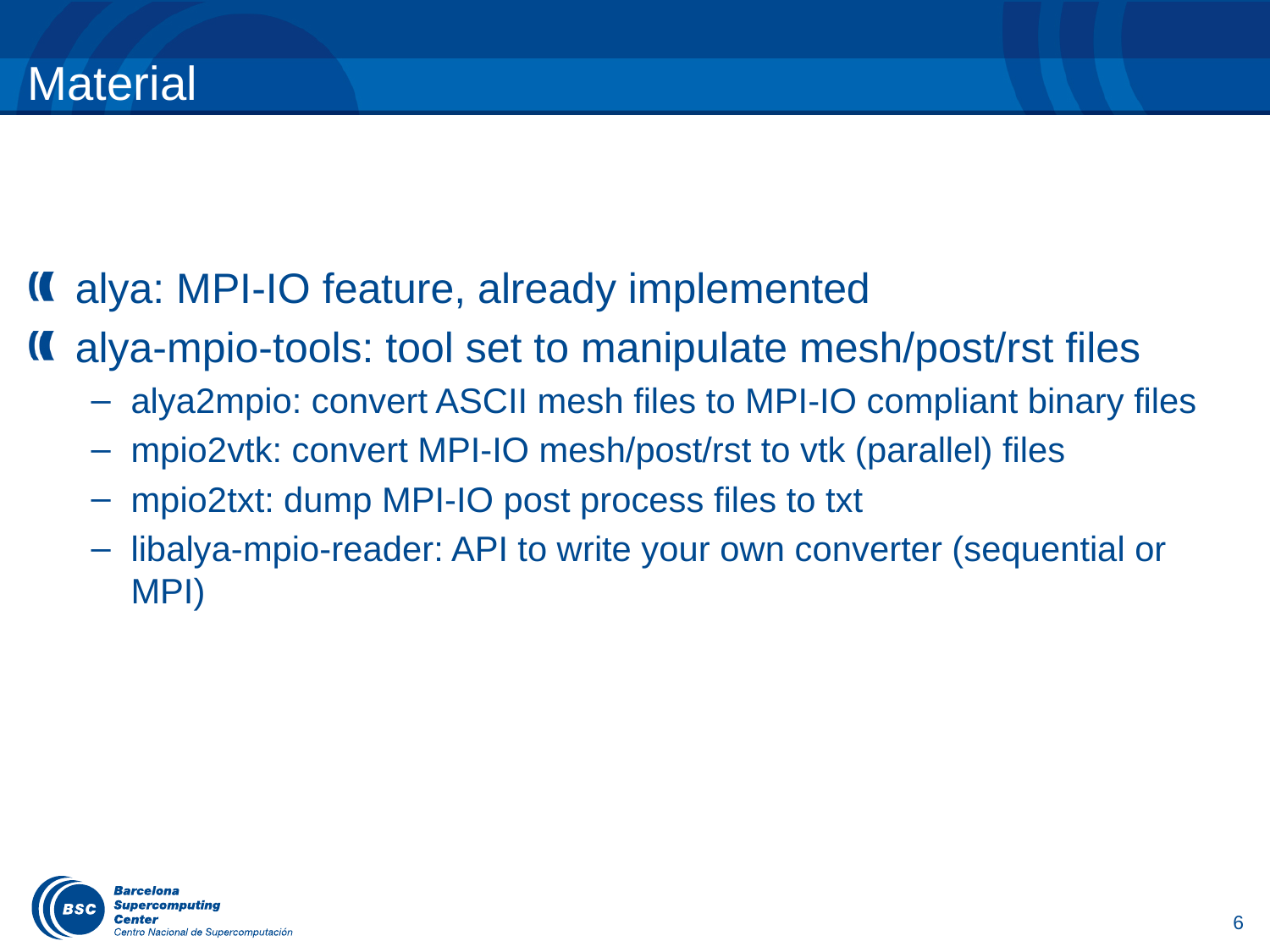

# Material

alya: MPI-IO feature, already implemented
alya-mpio-tools: tool set to manipulate mesh/post/rst files
alya2mpio: convert ASCII mesh files to MPI-IO compliant binary files
mpio2vtk: convert MPI-IO mesh/post/rst to vtk (parallel) files
mpio2txt: dump MPI-IO post process files to txt
libalya-mpio-reader: API to write your own converter (sequential or MPI)
6